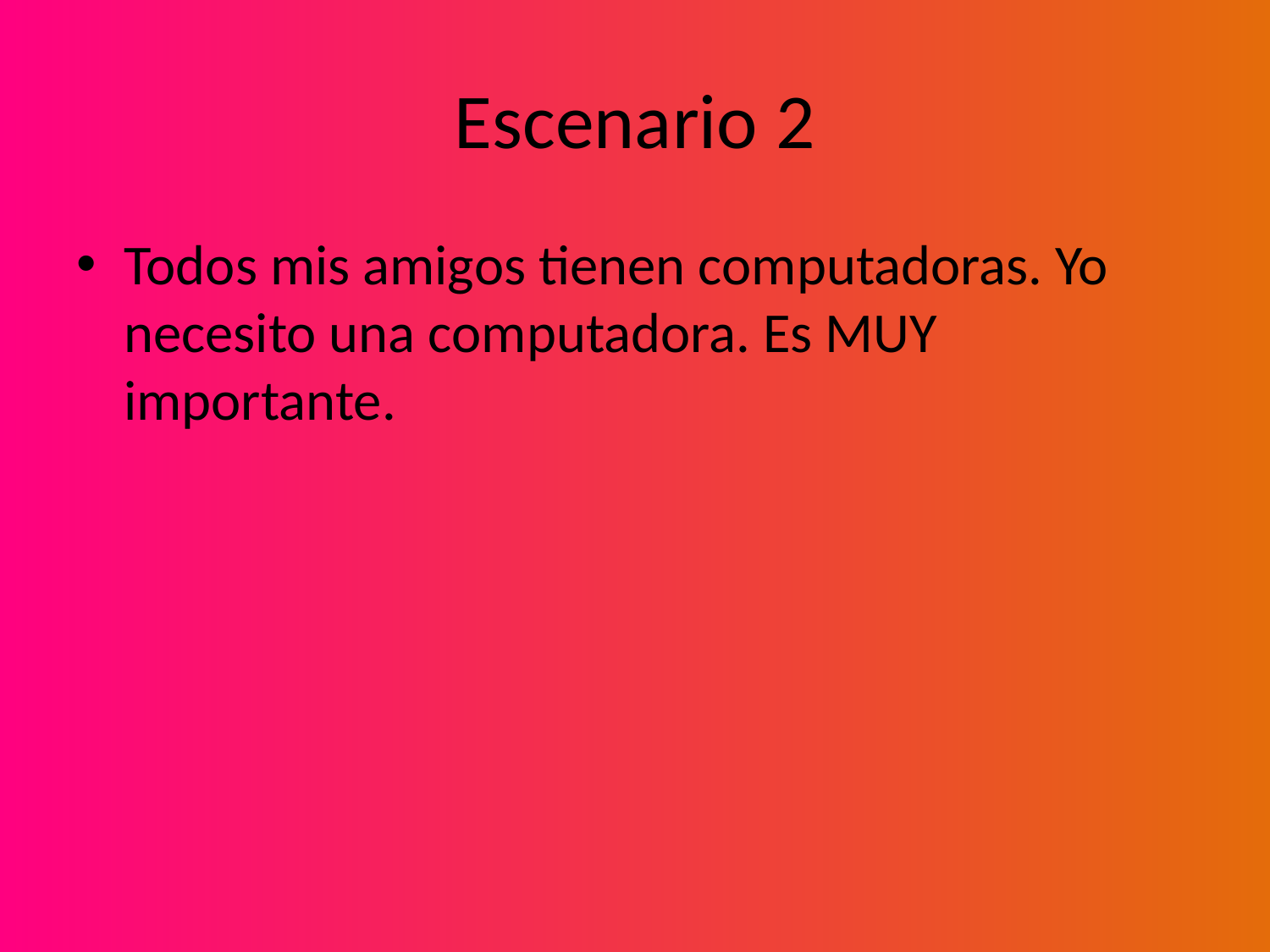

# Escenario 2
Todos mis amigos tienen computadoras. Yo necesito una computadora. Es MUY importante.